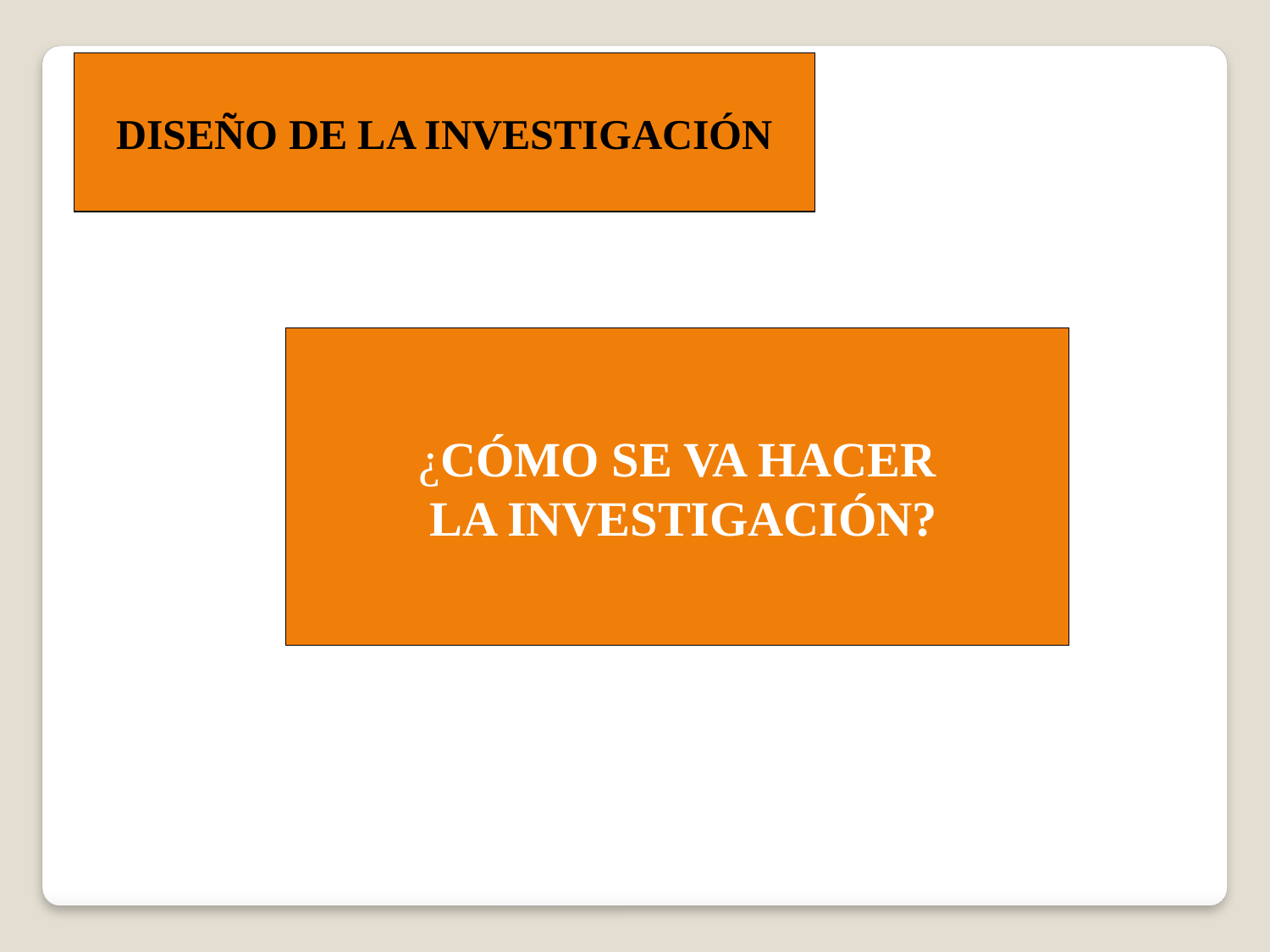

DISEÑO DE LA INVESTIGACIÓN

¿CÓMO SE VA HACER
 LA INVESTIGACIÓN?